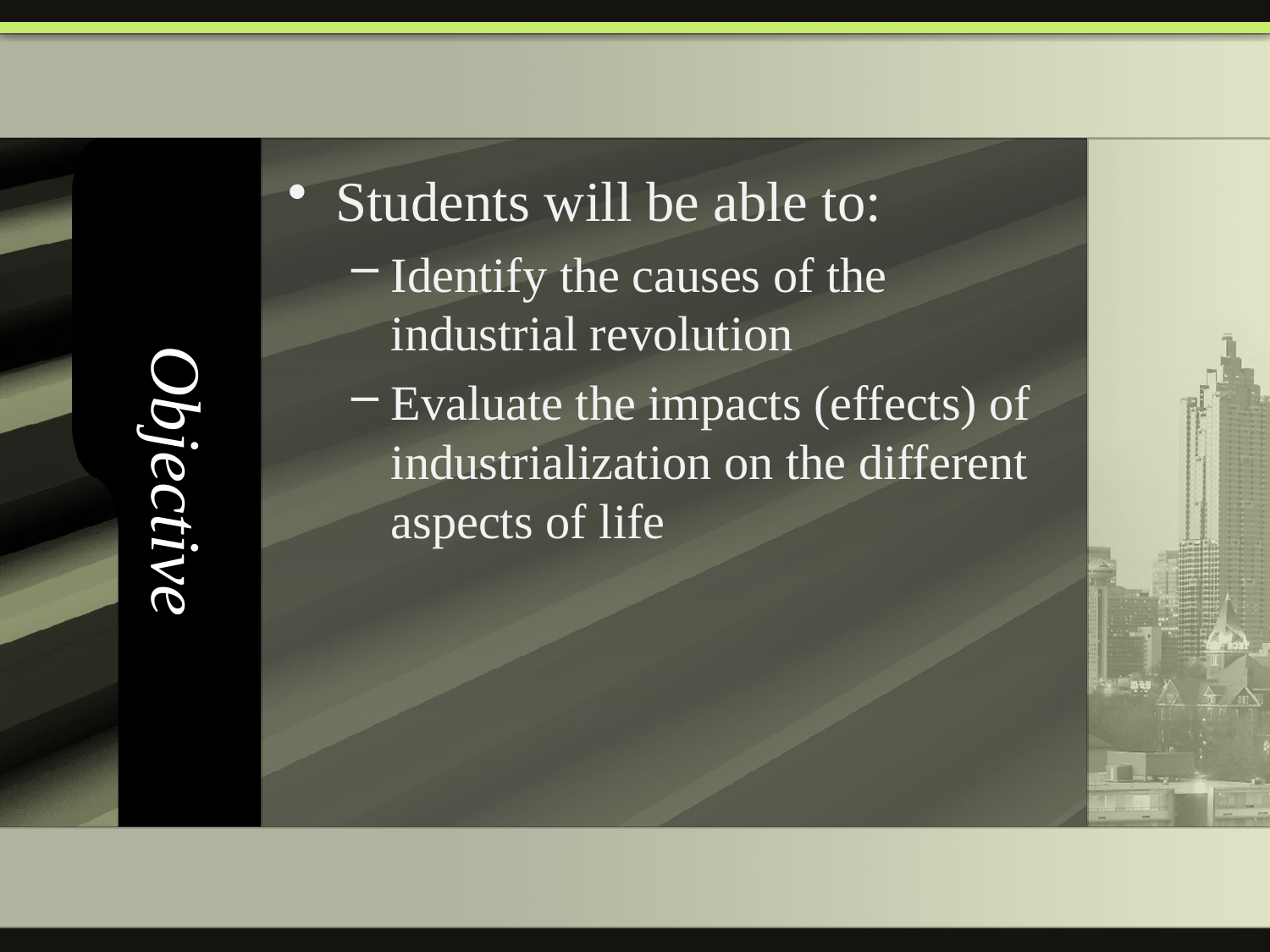

# Objective
Students will be able to:
Identify the causes of the industrial revolution
Evaluate the impacts (effects) of industrialization on the different aspects of life